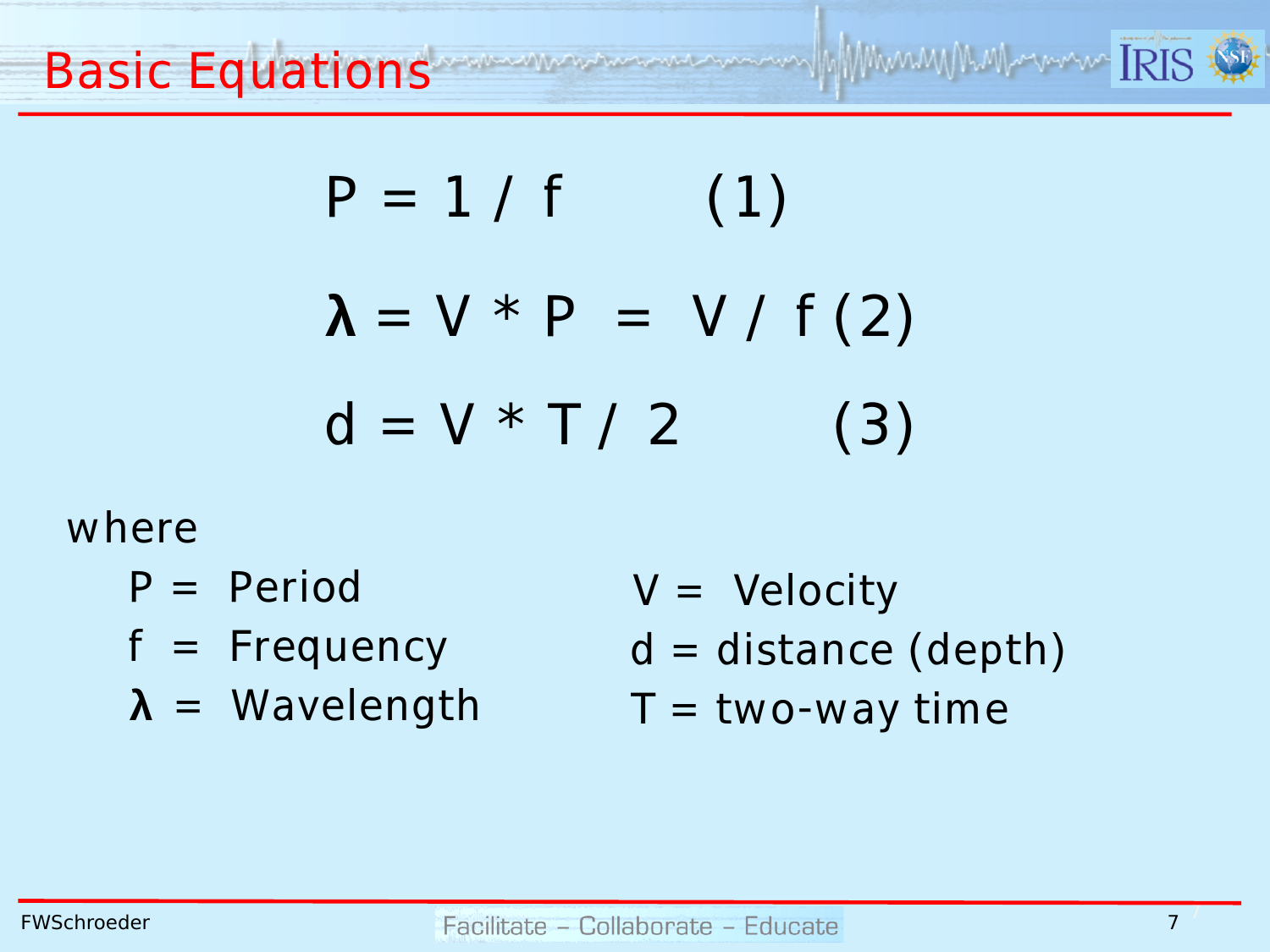

# Basic Equations
P = 1 / f		(1)

λ = V * P  =  V / f	(2)

d = V * T / 2		(3)

where
     P =  Period
     f  =  Frequency
     λ  =  Wavelength

     V =  Velocity
	 d = distance (depth)
	 T = two-way time